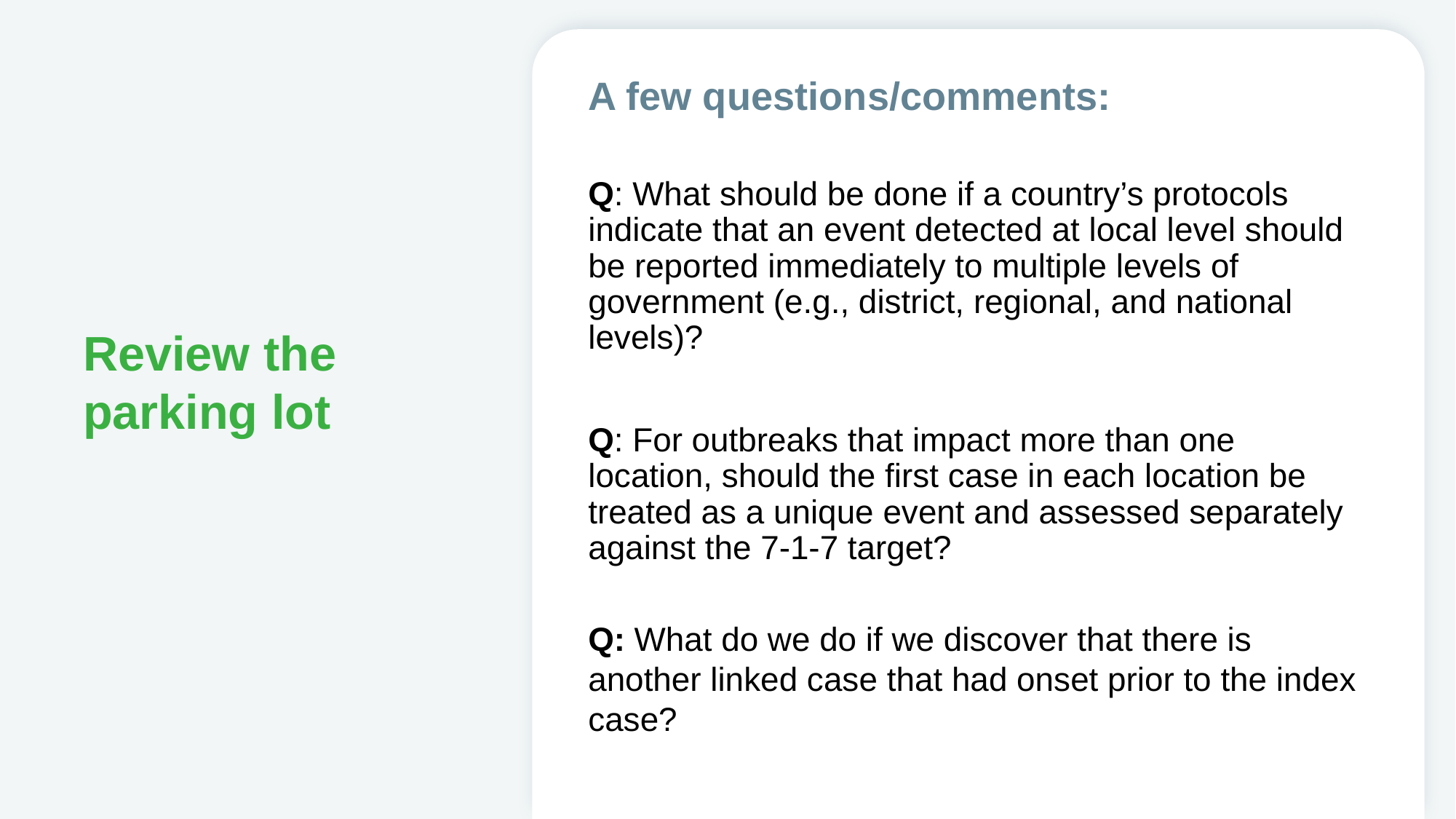

A few questions/comments:
Q: What should be done if a country’s protocols indicate that an event detected at local level should be reported immediately to multiple levels of government (e.g., district, regional, and national levels)?

Q: For outbreaks that impact more than one location, should the first case in each location be treated as a unique event and assessed separately against the 7-1-7 target?

Q: What do we do if we discover that there is another linked case that had onset prior to the index case?

# Review the parking lot